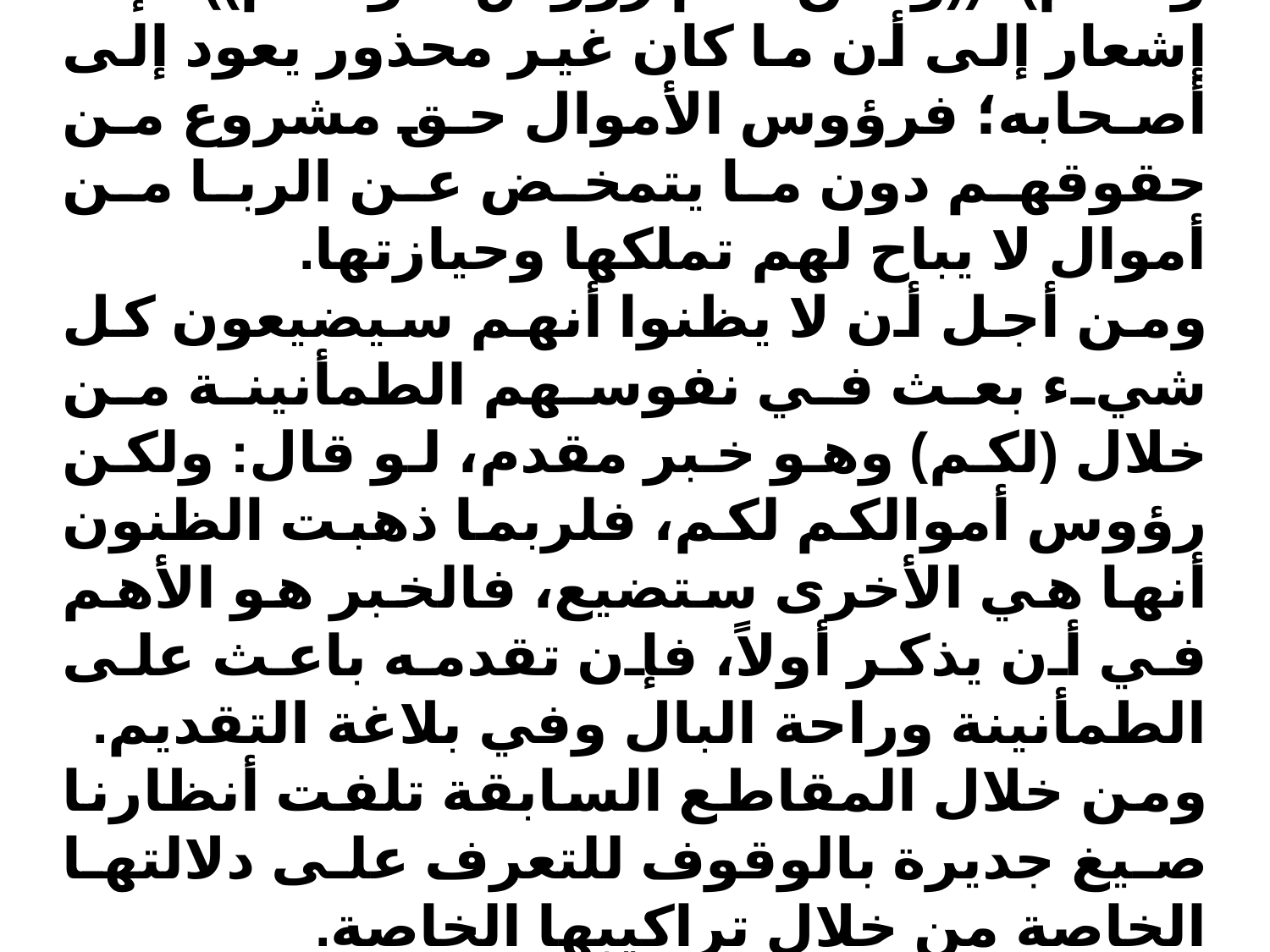

وكذلك الأمر في قوله (صلى الله عليه وسلم): ((ولكن لكم رؤوس أموالكم)) فإنه إشعار إلى أن ما كان غير محذور يعود إلى أصحابه؛ فرؤوس الأموال حق مشروع من حقوقهم دون ما يتمخض عن الربا من أموال لا يباح لهم تملكها وحيازتها.
ومن أجل أن لا يظنوا أنهم سيضيعون كل شيء بعث في نفوسهم الطمأنينة من خلال (لكم) وهو خبر مقدم، لو قال: ولكن رؤوس أموالكم لكم، فلربما ذهبت الظنون أنها هي الأخرى ستضيع، فالخبر هو الأهم في أن يذكر أولاً، فإن تقدمه باعث على الطمأنينة وراحة البال وفي بلاغة التقديم.
ومن خلال المقاطع السابقة تلفت أنظارنا صيغ جديرة بالوقوف للتعرف على دلالتها الخاصة من خلال تراكيبها الخاصة.
 .
 .